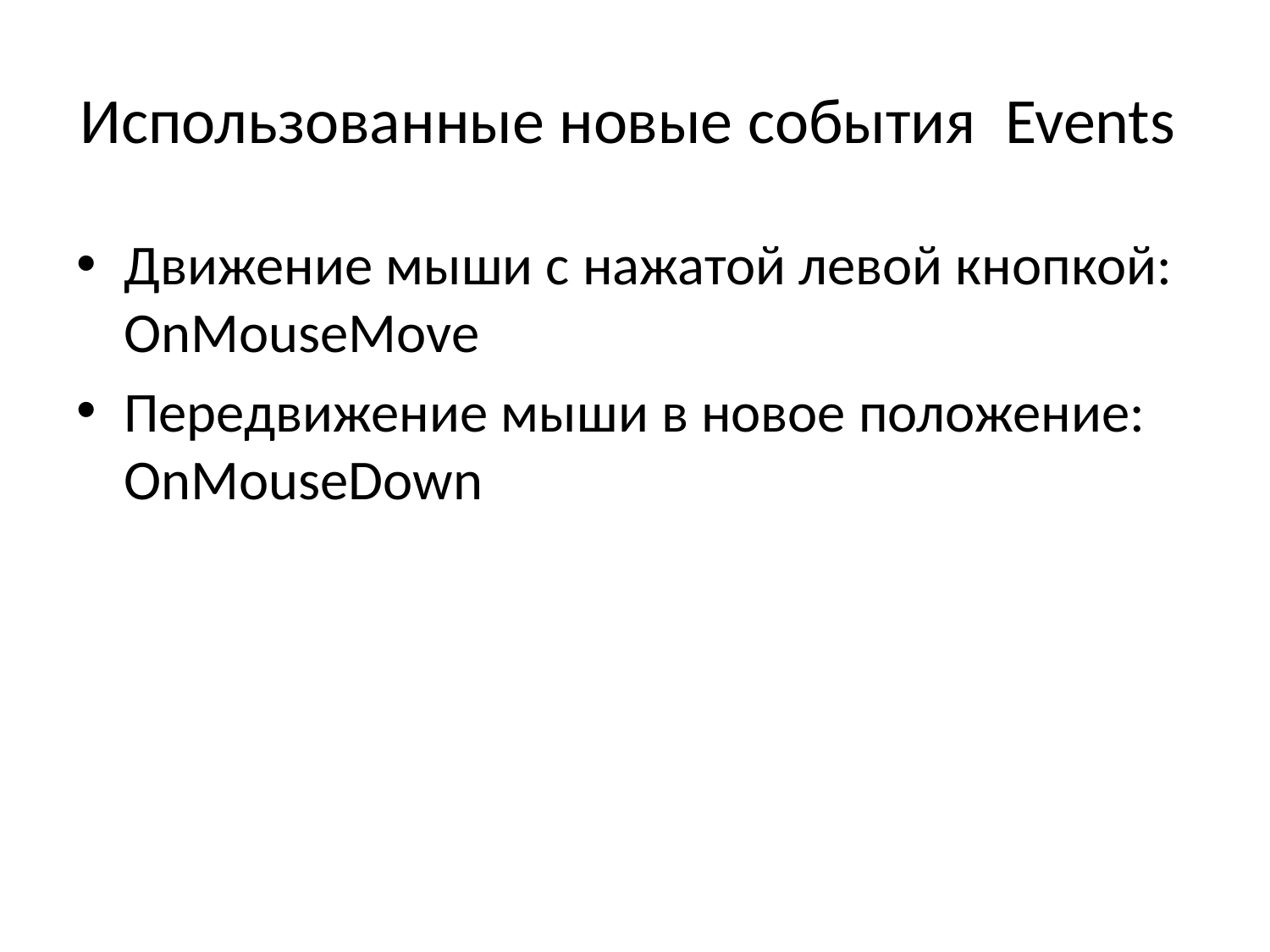

# Использованные новые события  Events
Движение мыши с нажатой левой кнопкой: OnMouseMove
Передвижение мыши в новое положение: OnMouseDown